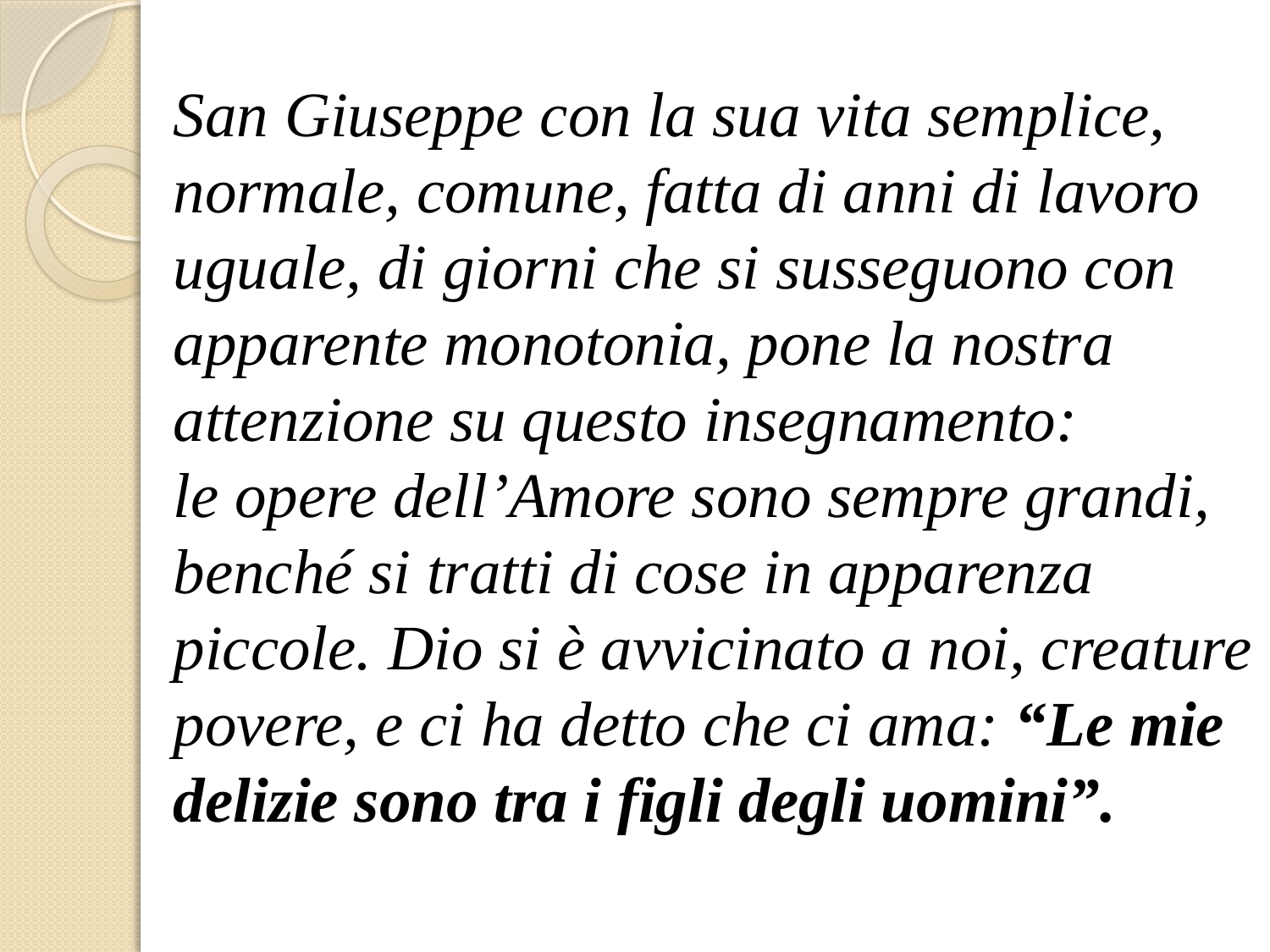

San Giuseppe con la sua vita semplice, normale, comune, fatta di anni di lavoro uguale, di giorni che si susseguono con apparente monotonia, pone la nostra attenzione su questo insegnamento:
le opere dell’Amore sono sempre grandi, benché si tratti di cose in apparenza piccole. Dio si è avvicinato a noi, creature povere, e ci ha detto che ci ama: “Le mie delizie sono tra i figli degli uomini”.